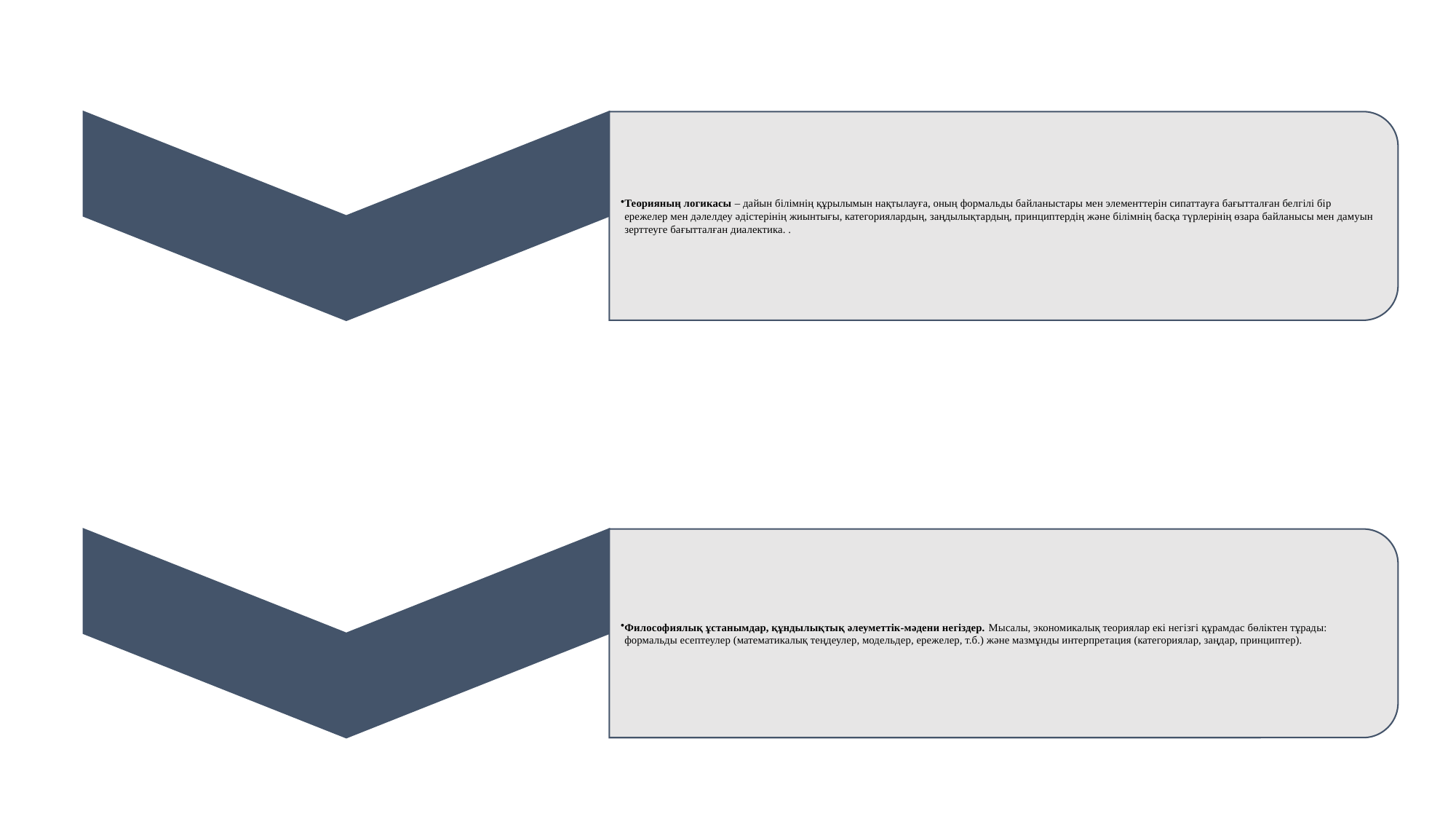

Теорияның логикасы – дайын білімнің құрылымын нақтылауға, оның формальды байланыстары мен элементтерін сипаттауға бағытталған белгілі бір ережелер мен дәлелдеу әдістерінің жиынтығы, категориялардың, заңдылықтардың, принциптердің және білімнің басқа түрлерінің өзара байланысы мен дамуын зерттеуге бағытталған диалектика. .
Философиялық ұстанымдар, құндылықтық әлеуметтік-мәдени негіздер. Мысалы, экономикалық теориялар екі негізгі құрамдас бөліктен тұрады: формальды есептеулер (математикалық теңдеулер, модельдер, ережелер, т.б.) және мазмұнды интерпретация (категориялар, заңдар, принциптер).